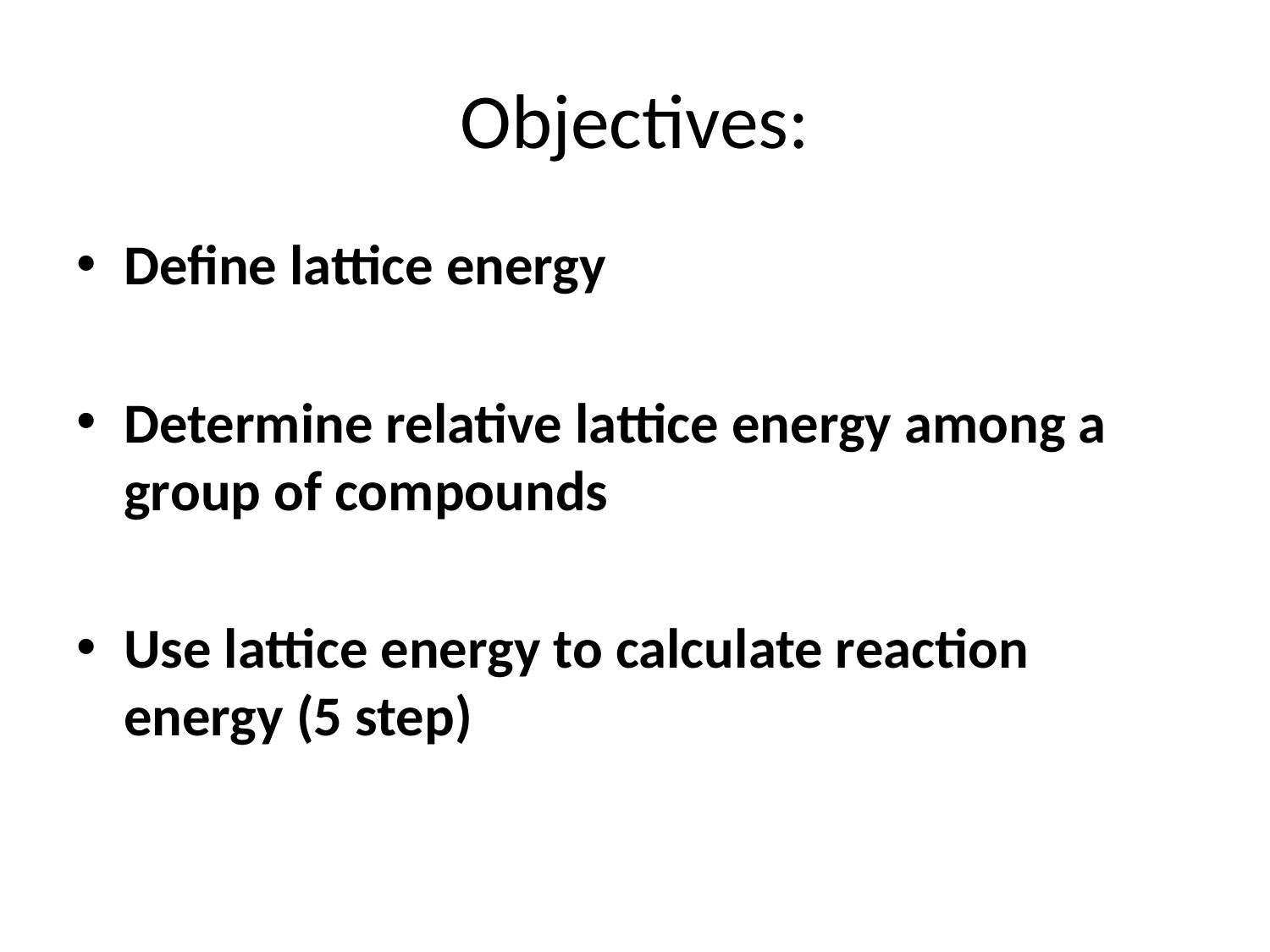

# Objectives:
Define lattice energy

Determine relative lattice energy among a group of compounds

Use lattice energy to calculate reaction energy (5 step)